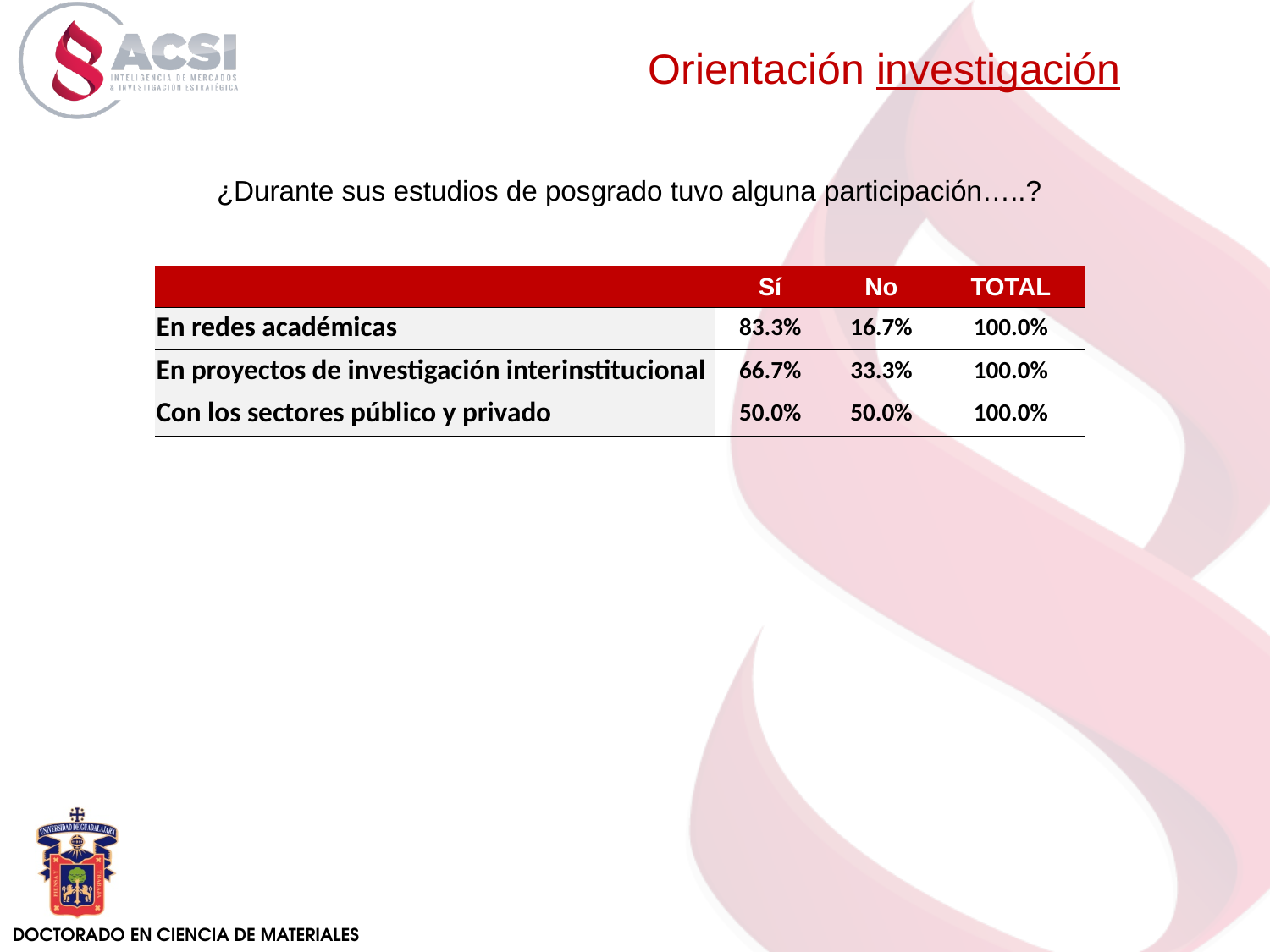

Orientación investigación
¿Durante sus estudios de posgrado tuvo alguna participación…..?
|  | Sí | No | TOTAL |
| --- | --- | --- | --- |
| En redes académicas | 83.3% | 16.7% | 100.0% |
| En proyectos de investigación interinstitucional | 66.7% | 33.3% | 100.0% |
| Con los sectores público y privado | 50.0% | 50.0% | 100.0% |